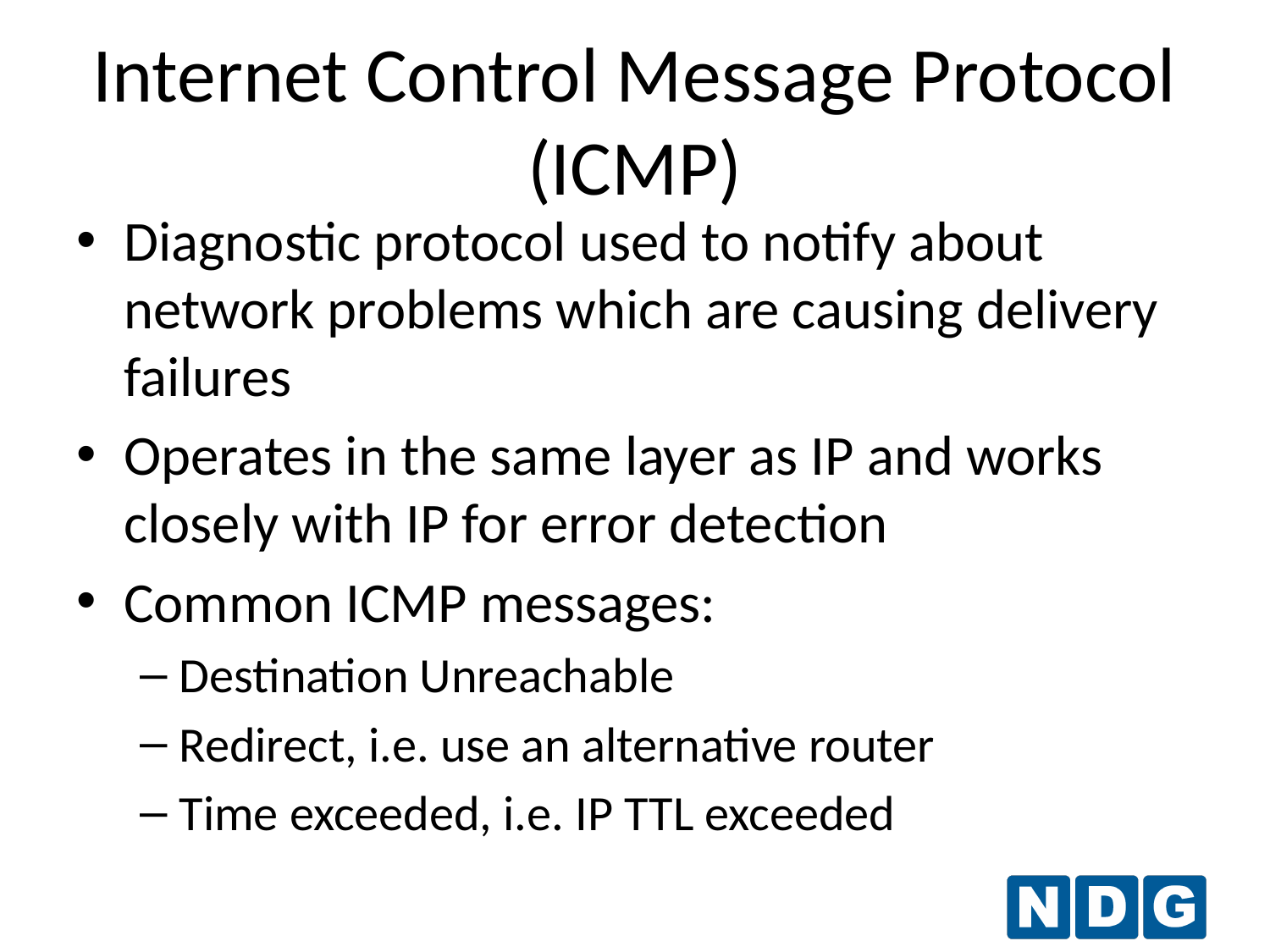

Internet Control Message Protocol (ICMP)
Diagnostic protocol used to notify about network problems which are causing delivery failures
Operates in the same layer as IP and works closely with IP for error detection
Common ICMP messages:
Destination Unreachable
Redirect, i.e. use an alternative router
Time exceeded, i.e. IP TTL exceeded